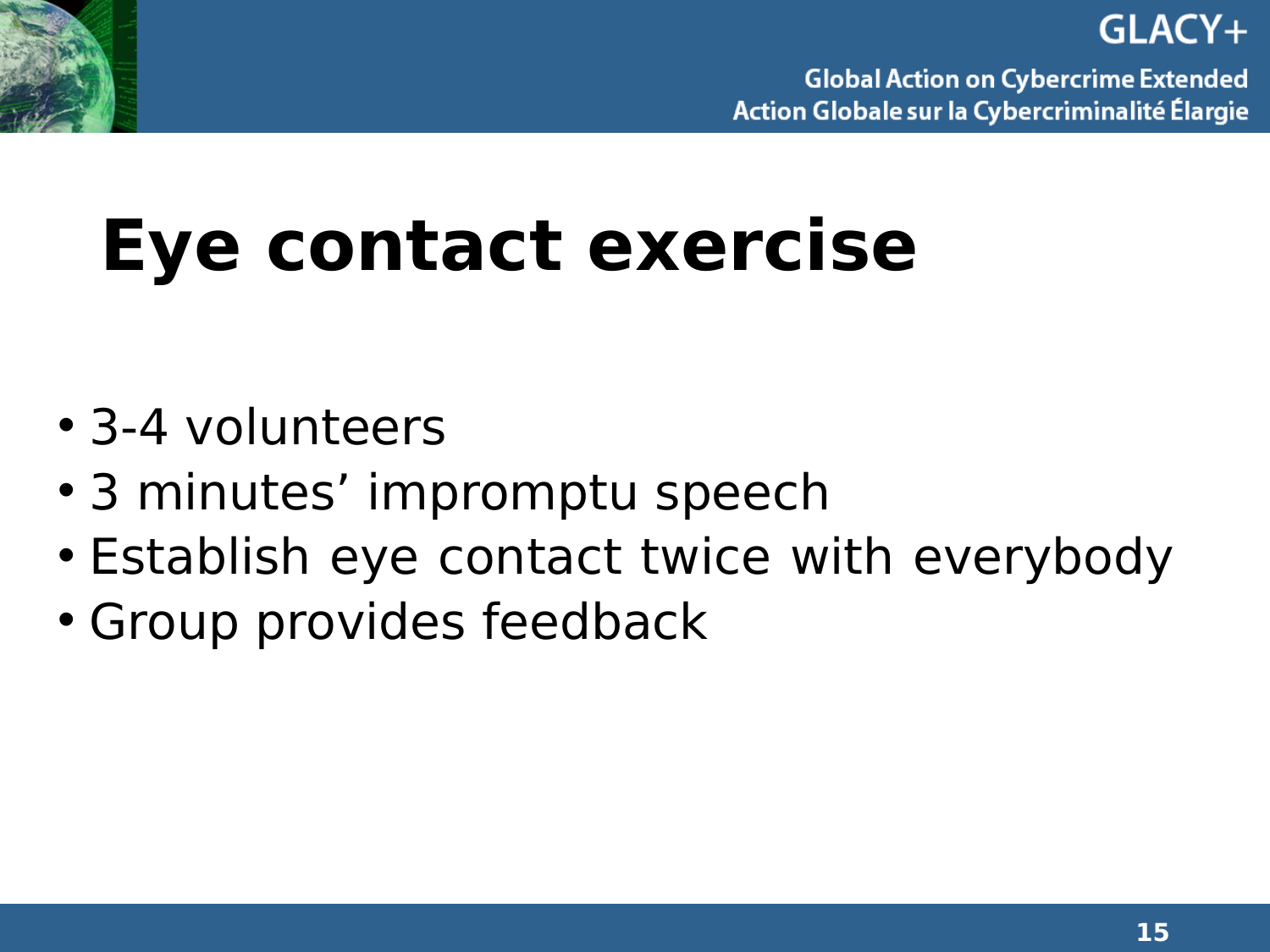

# Eye contact exercise

3-4 volunteers
3 minutes’ impromptu speech
Establish eye contact twice with everybody
Group provides feedback

15